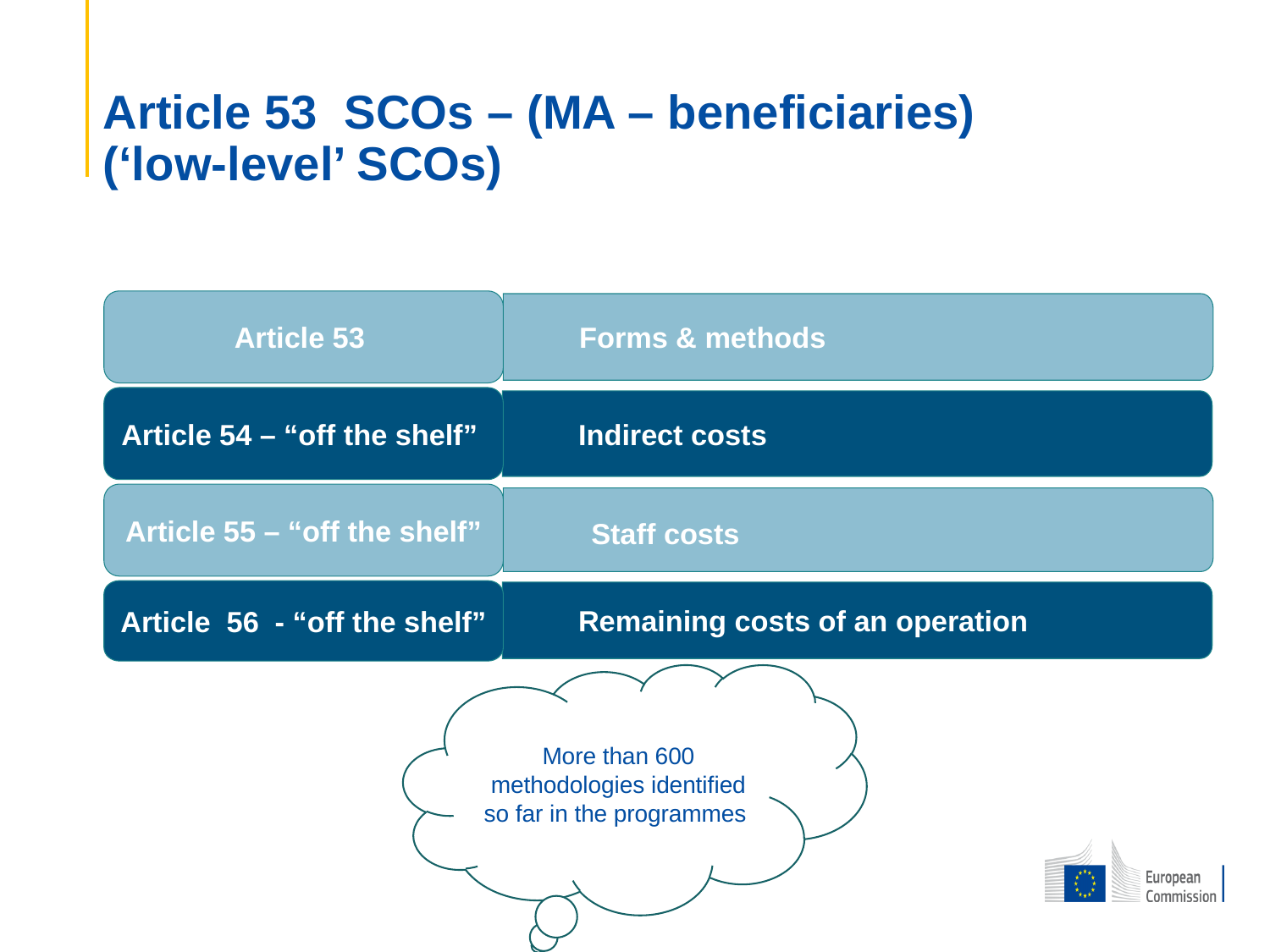

# Article 53  SCOs – (MA – beneficiaries) (‘low-level’ SCOs)
Article 53

Forms & methods

Article 54 – “off the shelf”
Indirect costs
Article 55 – “off the shelf”

Article  56  - “off the shelf”
Remaining costs of an operation
Staff costs
More than 600 methodologies identified so far in the programmes